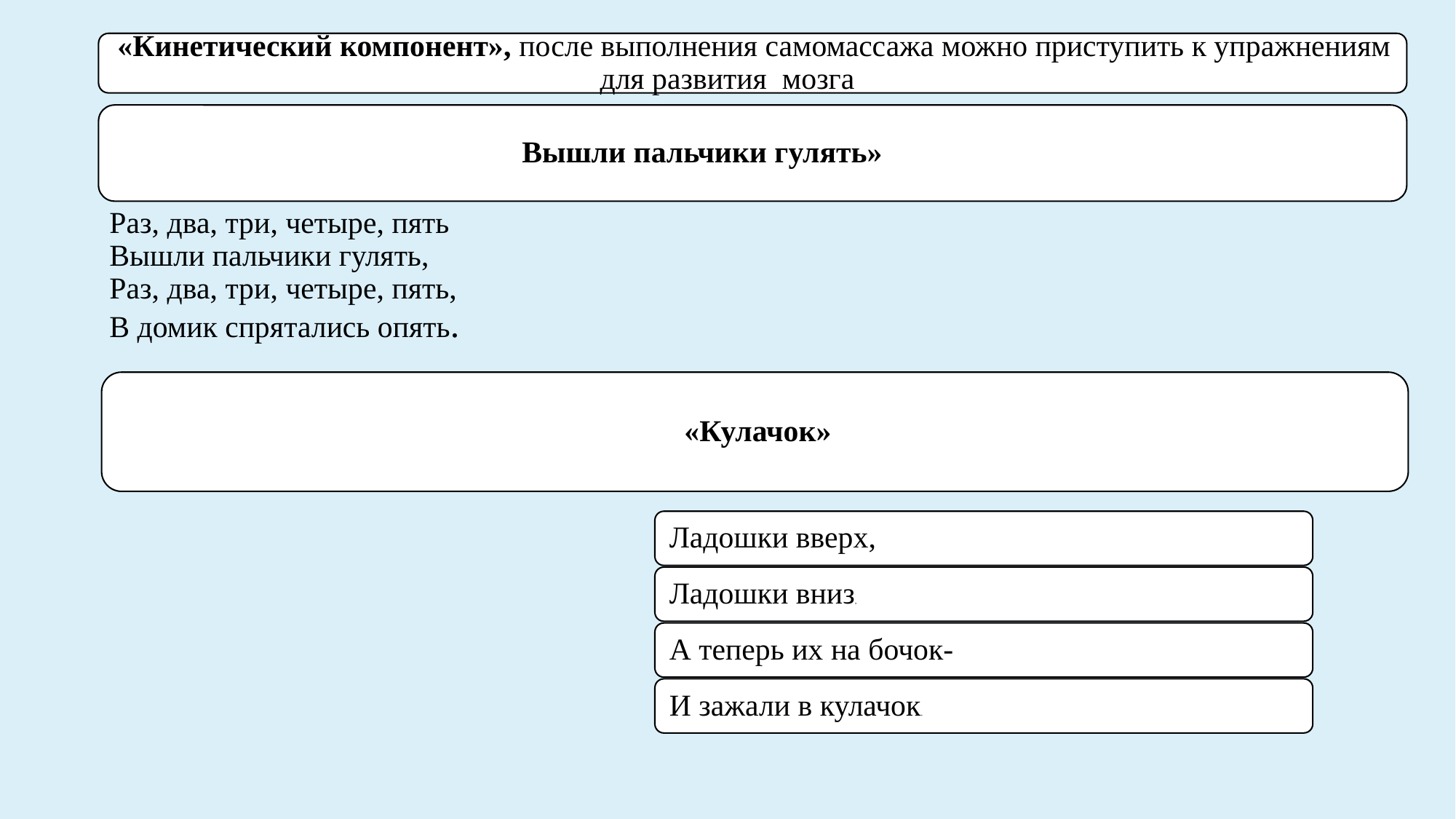

«Кинетический компонент», после выполнения самомассажа можно приступить к упражнениям для развития  мозга
                                                     Вышли пальчики гулять»
# Раз, два, три, четыре, пять Вышли пальчики гулять, Раз, два, три, четыре, пять, В домик спрятались опять.
«Кулачок»
Ладошки вверх,
Ладошки вниз,
А теперь их на бочок-
И зажали в кулачок.